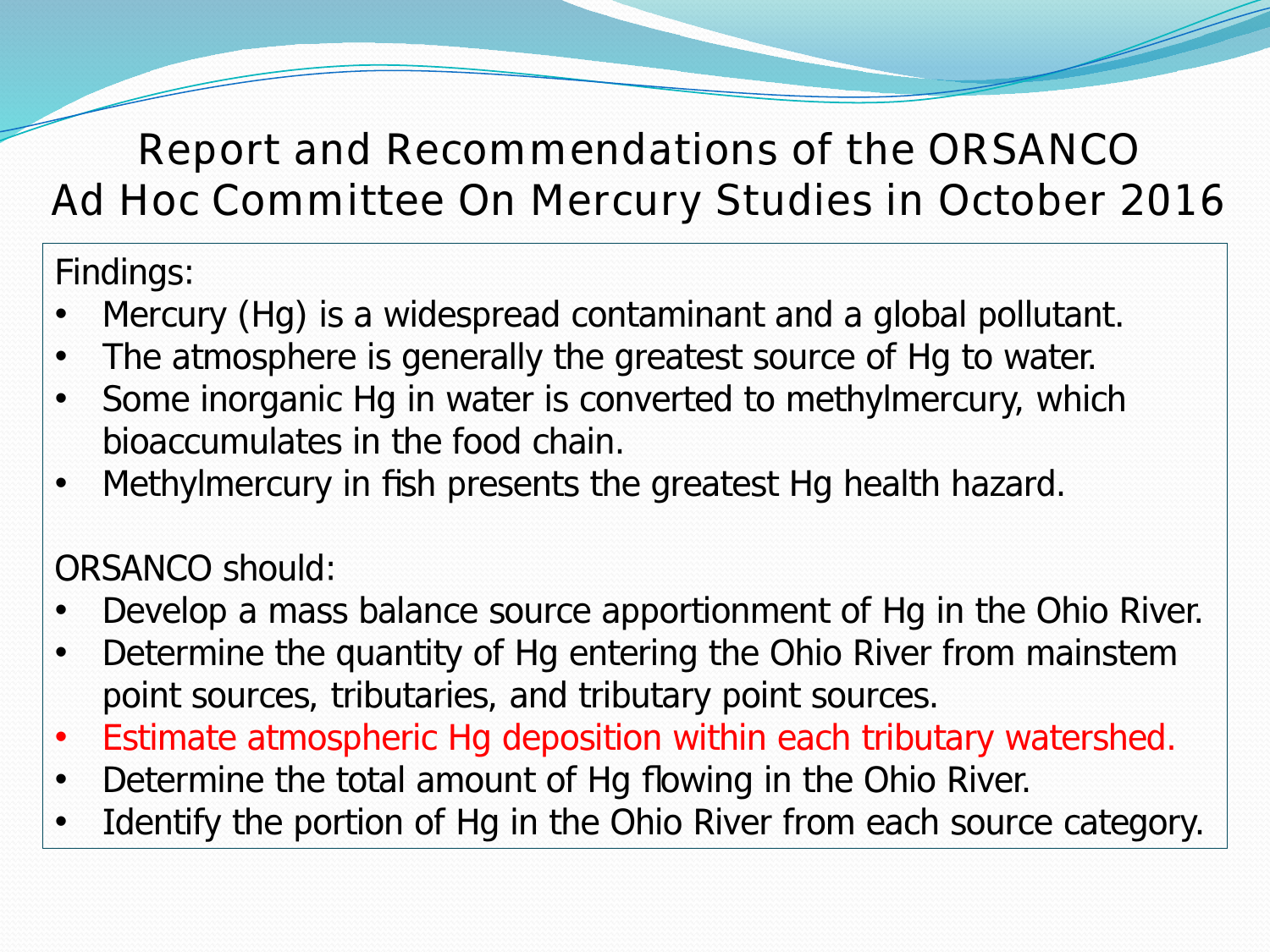

Report and Recommendations of the ORSANCO
Ad Hoc Committee On Mercury Studies in October 2016
Findings:
Mercury (Hg) is a widespread contaminant and a global pollutant.
The atmosphere is generally the greatest source of Hg to water.
Some inorganic Hg in water is converted to methylmercury, which bioaccumulates in the food chain.
Methylmercury in fish presents the greatest Hg health hazard.

ORSANCO should:
Develop a mass balance source apportionment of Hg in the Ohio River.
Determine the quantity of Hg entering the Ohio River from mainstem point sources, tributaries, and tributary point sources.
Estimate atmospheric Hg deposition within each tributary watershed.
Determine the total amount of Hg flowing in the Ohio River.
Identify the portion of Hg in the Ohio River from each source category.